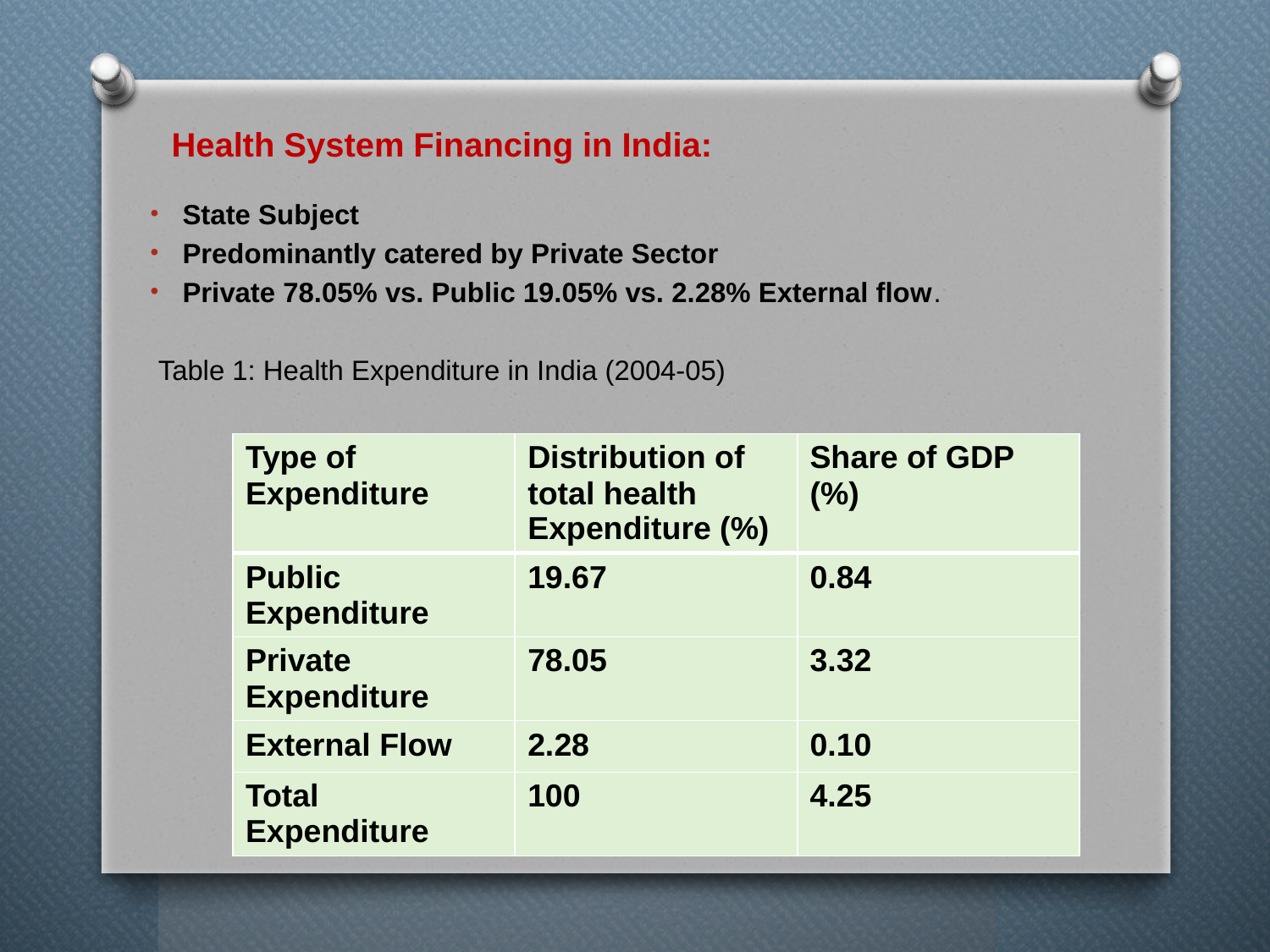

# Health System Financing in India:
State Subject
Predominantly catered by Private Sector
Private 78.05% vs. Public 19.05% vs. 2.28% External flow.

 Table 1: Health Expenditure in India (2004-05)

                       Source: National Health Account 2004 – 05, MOHFW, GOI

| Type of Expenditure | Distribution of total health Expenditure (%) | Share of GDP (%) |
| --- | --- | --- |
| Public Expenditure | 19.67 | 0.84 |
| Private Expenditure | 78.05 | 3.32 |
| External Flow | 2.28 | 0.10 |
| Total Expenditure | 100 | 4.25 |